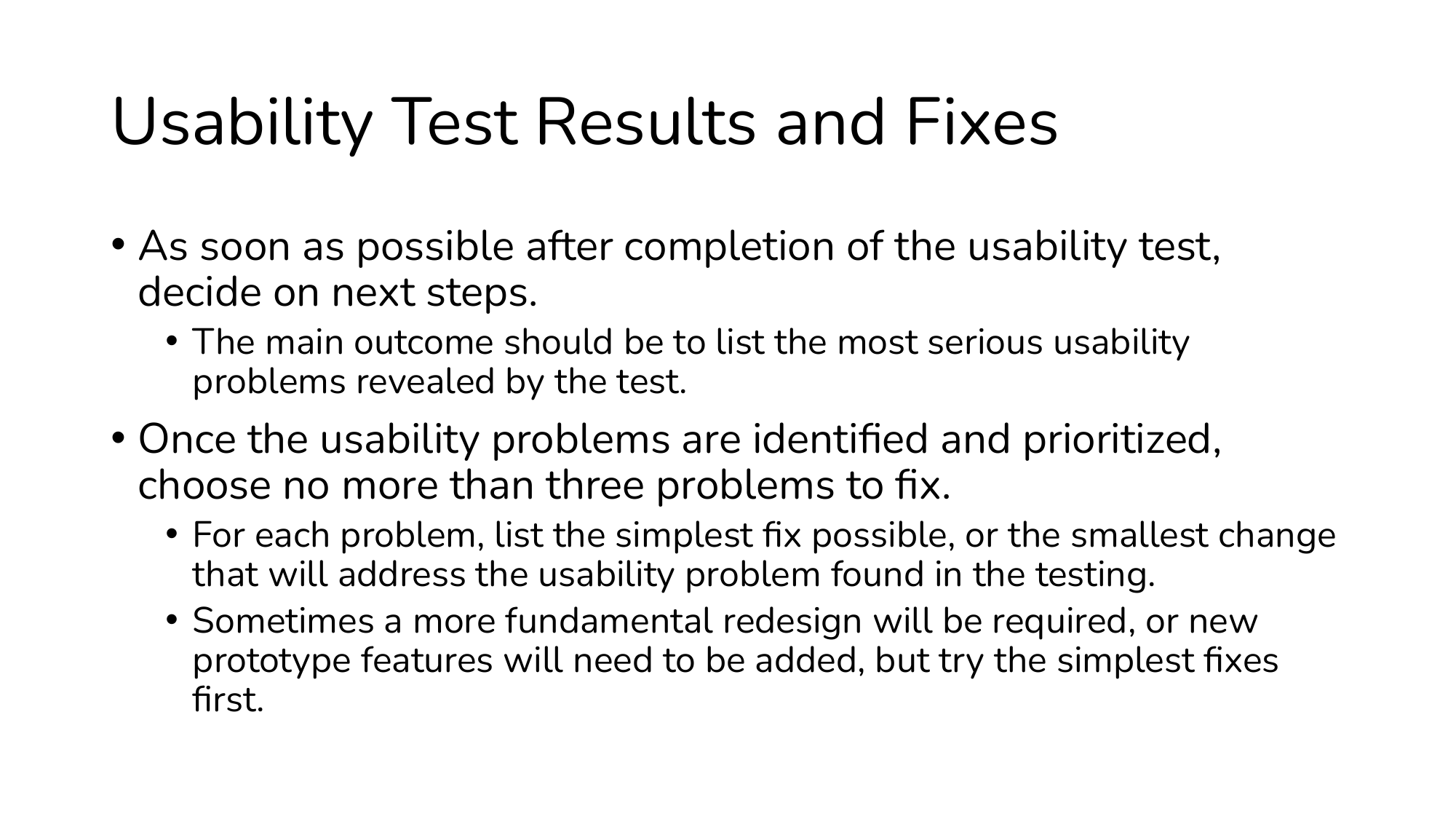

# Usability Test Results and Fixes
As soon as possible after completion of the usability test, decide on next steps.
The main outcome should be to list the most serious usability problems revealed by the test.
Once the usability problems are identified and prioritized, choose no more than three problems to fix.
For each problem, list the simplest fix possible, or the smallest change that will address the usability problem found in the testing.
Sometimes a more fundamental redesign will be required, or new prototype features will need to be added, but try the simplest fixes first.